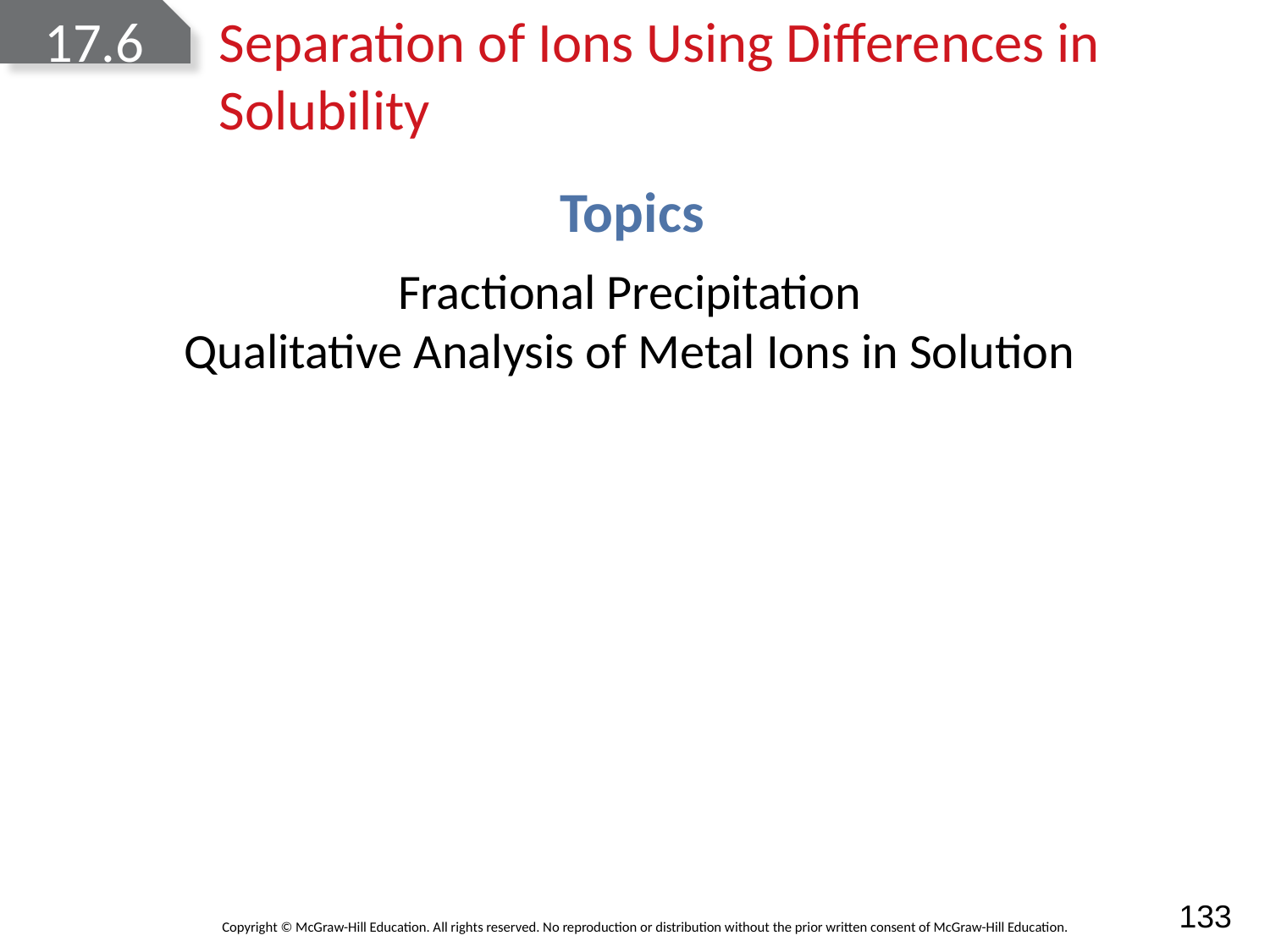

# 17.6	Separation of Ions Using Differences in Solubility
Topics
Fractional Precipitation
Qualitative Analysis of Metal Ions in Solution